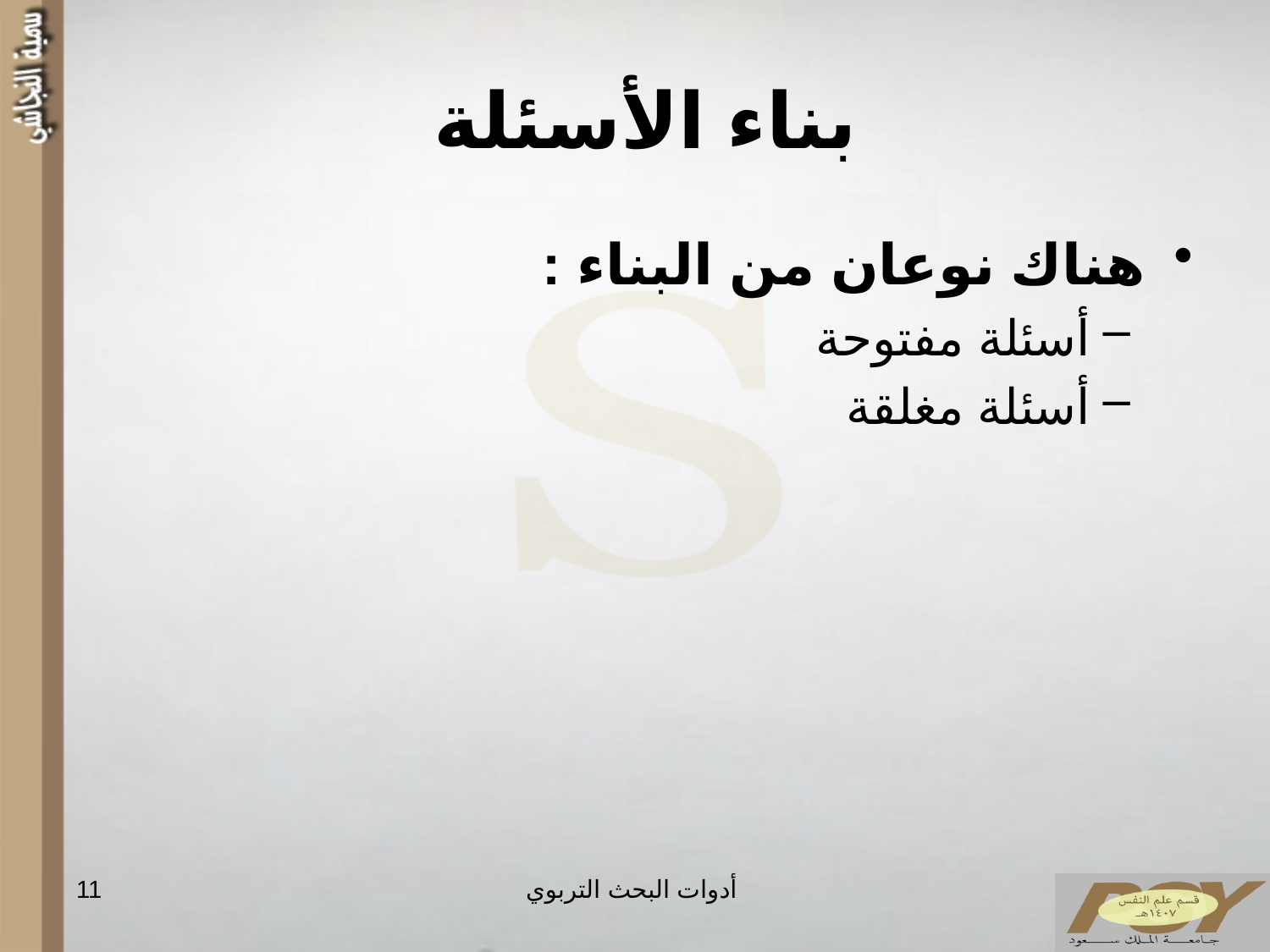

# بناء الأسئلة
هناك نوعان من البناء :
أسئلة مفتوحة
أسئلة مغلقة
11
أدوات البحث التربوي